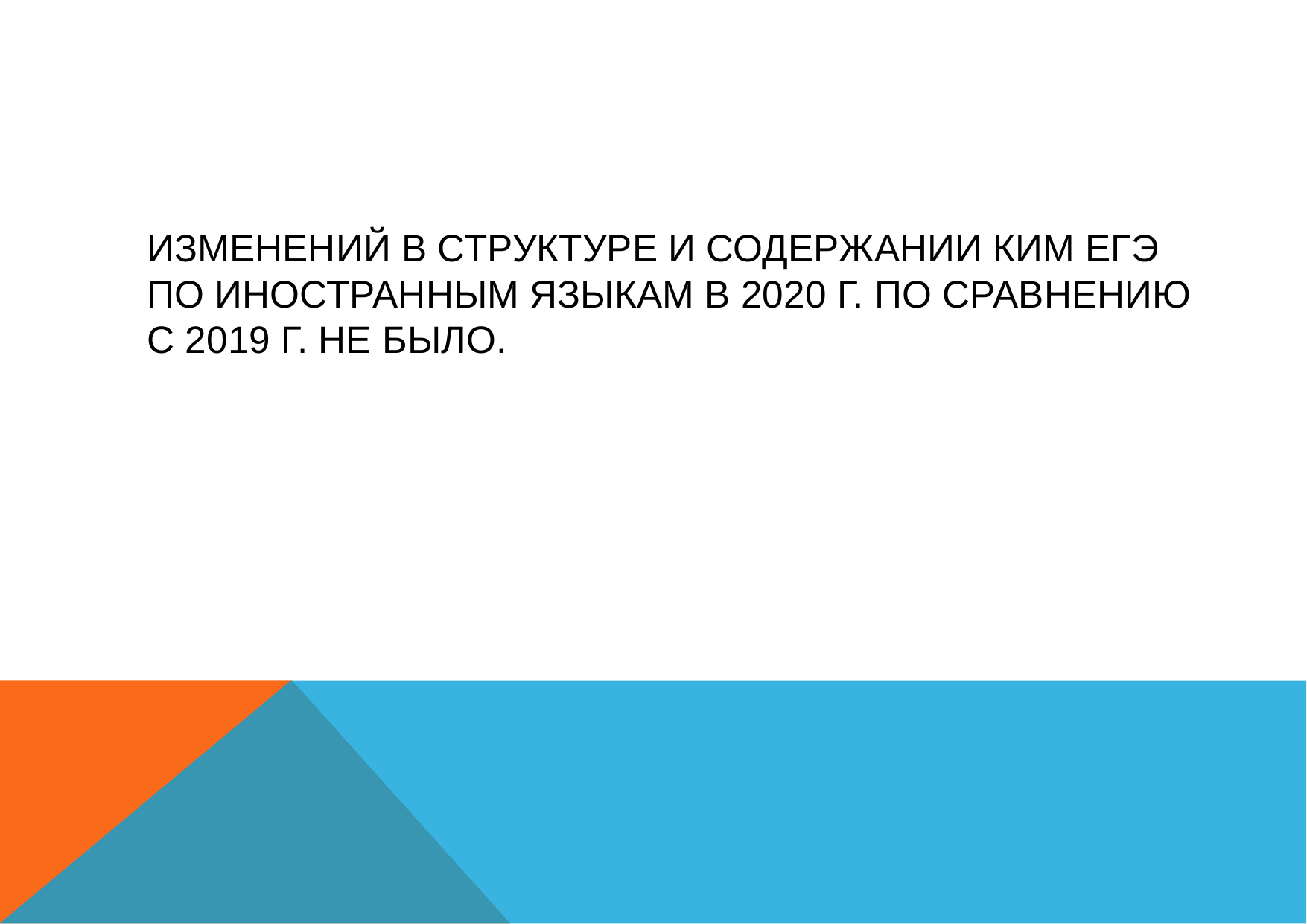

# Изменений в структуре и содержании КИМ ЕГЭ по иностранным языкам в 2020 г. ПО СРАВНЕНИЮ С 2019 Г. НЕ БЫЛО.